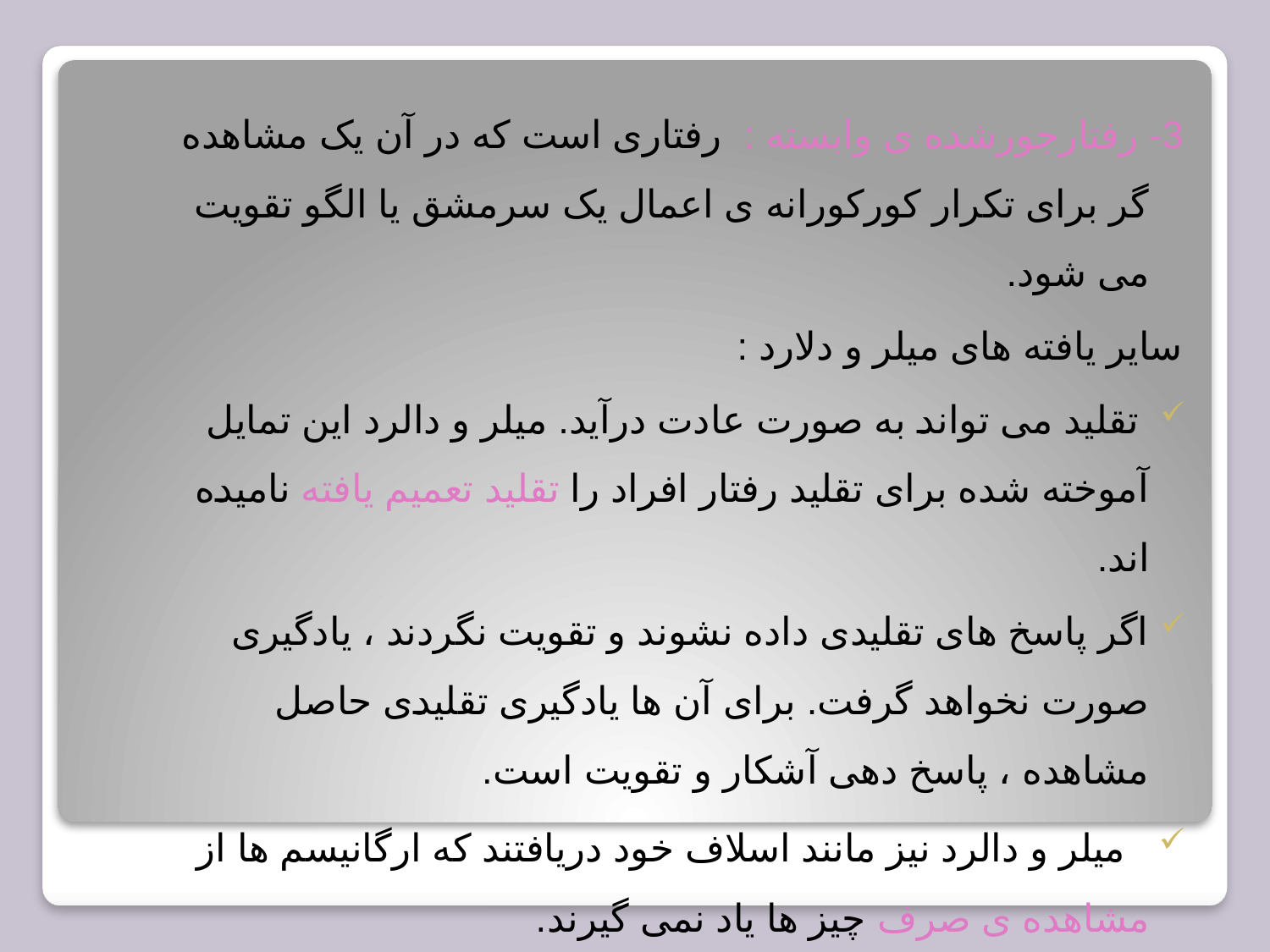

3- رفتارجورشده ی وابسته :  رفتاری است که در آن یک مشاهده گر برای تکرار کورکورانه ی اعمال یک سرمشق یا الگو تقویت می شود.
سایر یافته های میلر و دلارد :
 تقلید می تواند به صورت عادت درآید. میلر و دالرد این تمایل آموخته شده برای تقلید رفتار افراد را تقلید تعمیم یافته نامیده اند.
اگر پاسخ های تقلیدی داده نشوند و تقویت نگردند ، یادگیری صورت نخواهد گرفت. برای آن ها یادگیری تقلیدی حاصل مشاهده ، پاسخ دهی آشکار و تقویت است.
  میلر و دالرد نیز مانند اسلاف خود دریافتند که ارگانیسم ها از مشاهده ی صرف چیز ها یاد نمی گیرند.